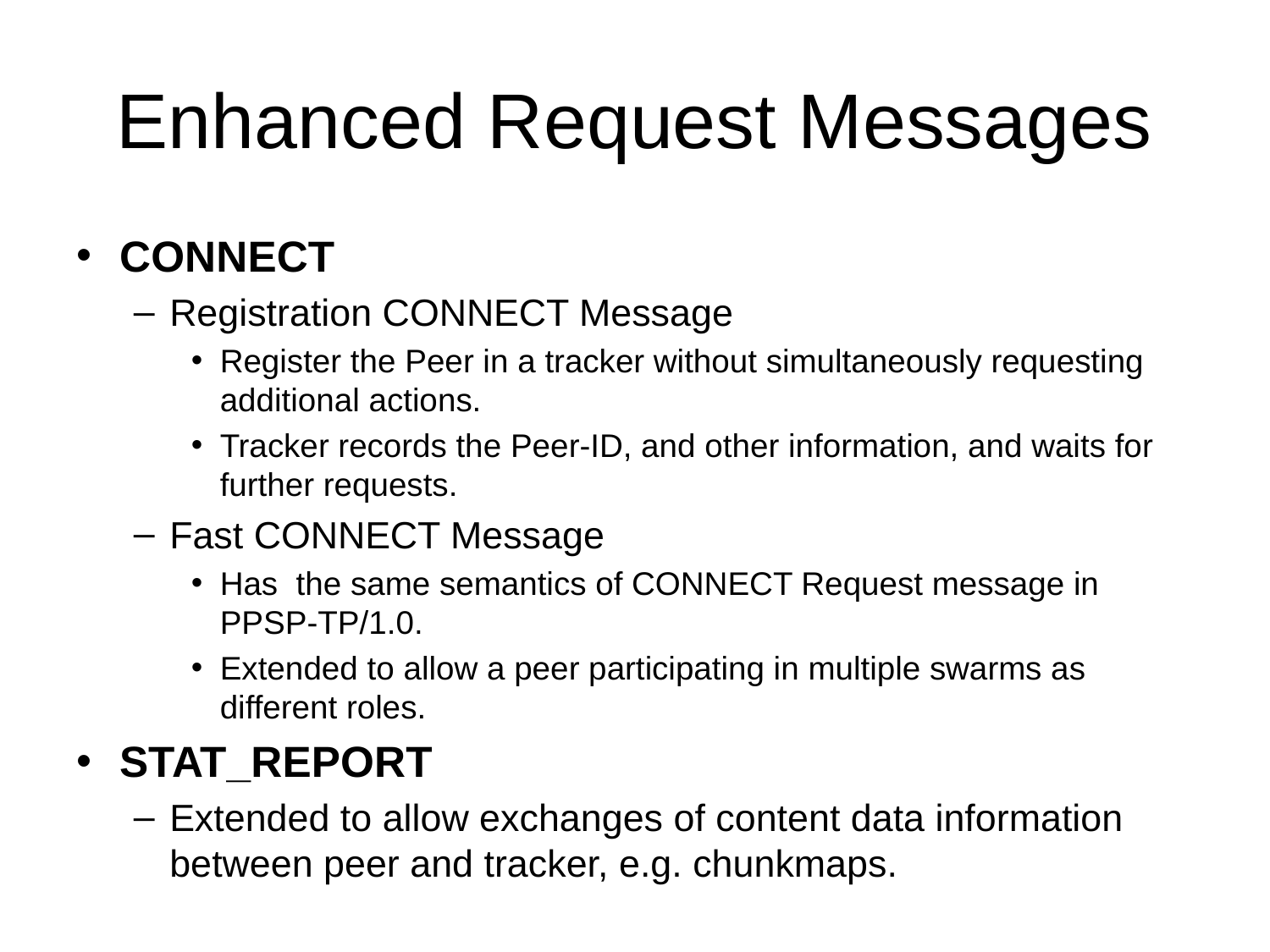

# Enhanced Request Messages
CONNECT
Registration CONNECT Message
Register the Peer in a tracker without simultaneously requesting additional actions.
Tracker records the Peer-ID, and other information, and waits for further requests.
Fast CONNECT Message
Has  the same semantics of CONNECT Request message in PPSP-TP/1.0.
Extended to allow a peer participating in multiple swarms as different roles.
STAT_REPORT
Extended to allow exchanges of content data information between peer and tracker, e.g. chunkmaps.